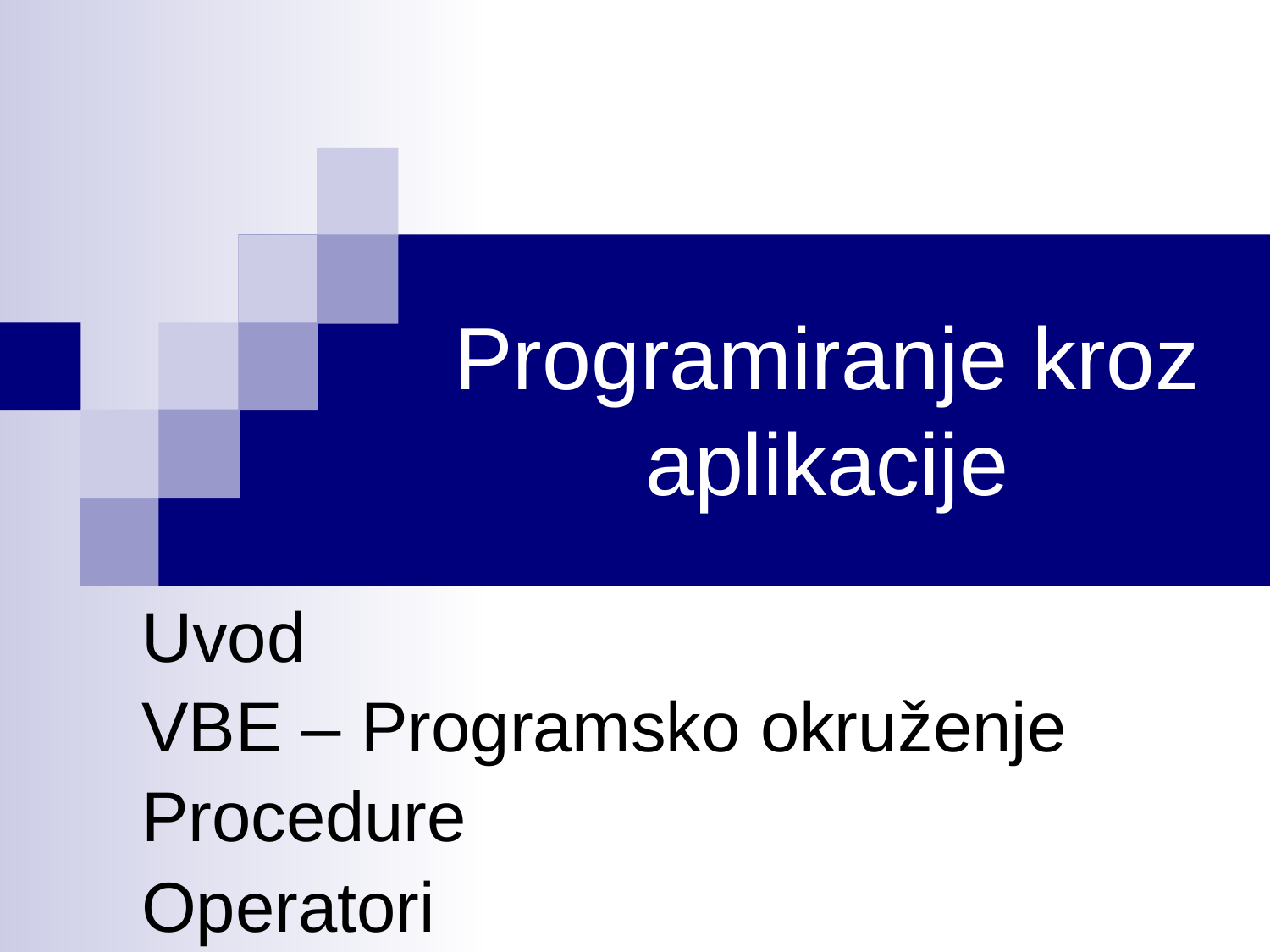

# Programiranje kroz aplikacije
Uvod
VBE – Programsko okruženje
Procedure
Operatori